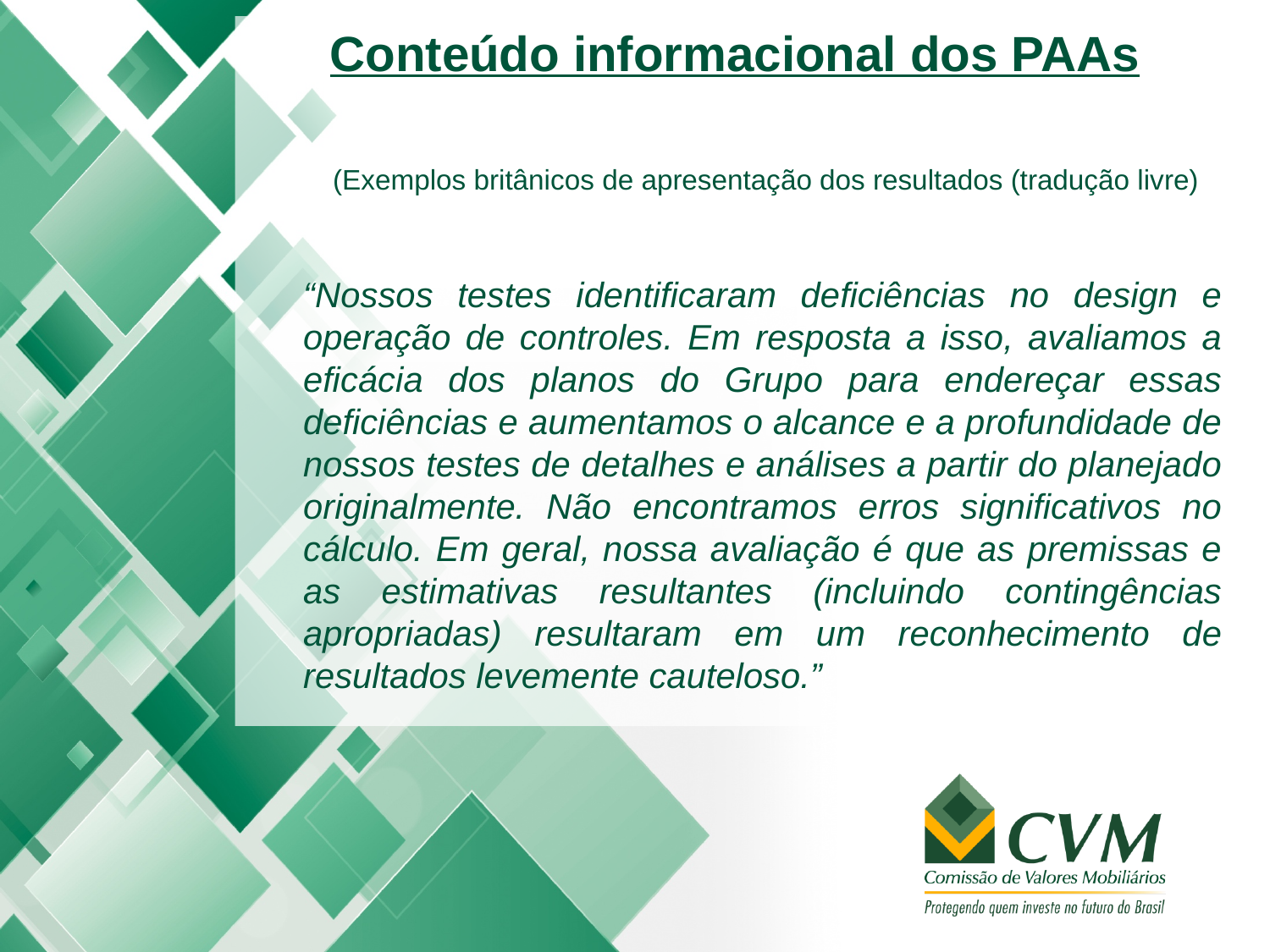

Conteúdo informacional dos PAAs

        (Exemplos britânicos de apresentação dos resultados (tradução livre)

“Nossos testes identificaram deficiências no design e operação de controles. Em resposta a isso, avaliamos a eficácia dos planos do Grupo para endereçar essas deficiências e aumentamos o alcance e a profundidade de nossos testes de detalhes e análises a partir do planejado originalmente. Não encontramos erros significativos no cálculo. Em geral, nossa avaliação é que as premissas e as estimativas resultantes (incluindo contingências apropriadas) resultaram em um reconhecimento de resultados levemente cauteloso.”